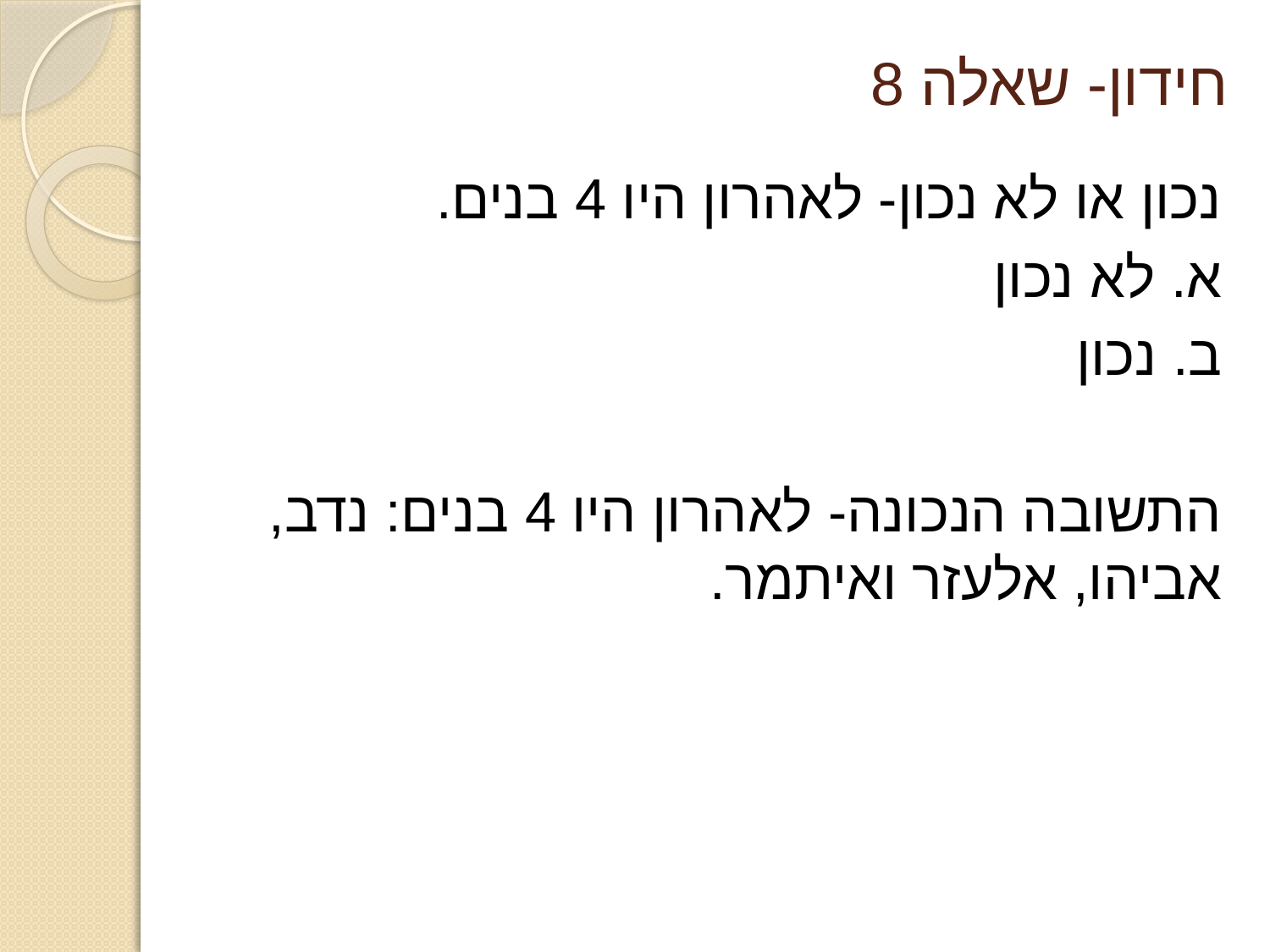

# חידון- שאלה 8
נכון או לא נכון- לאהרון היו 4 בנים.
א. לא נכון
ב. נכון

התשובה הנכונה- לאהרון היו 4 בנים: נדב, אביהו, אלעזר ואיתמר.